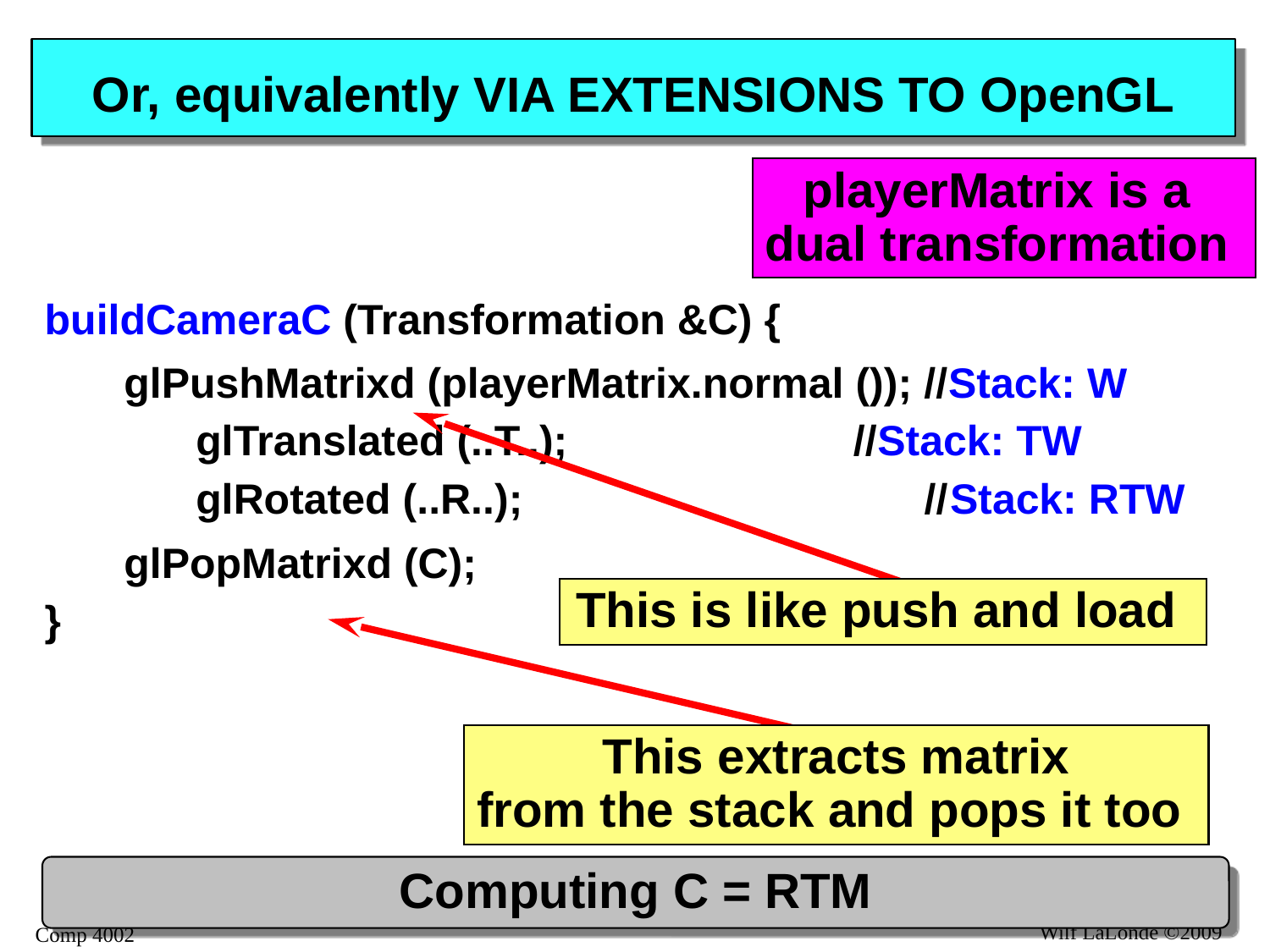

# Or, equivalently VIA EXTENSIONS TO OpenGL
playerMatrix is a
dual transformation
buildCameraC (Transformation &C) {
glPushMatrixd (playerMatrix.normal ()); //Stack: W
glTranslated (..T..); 		          //Stack: TW
glRotated (..R..);                                  //Stack: RTW
glPopMatrixd (C);
}

This is like push and load

This extracts matrix
from the stack and pops it too
Computing C = RTM